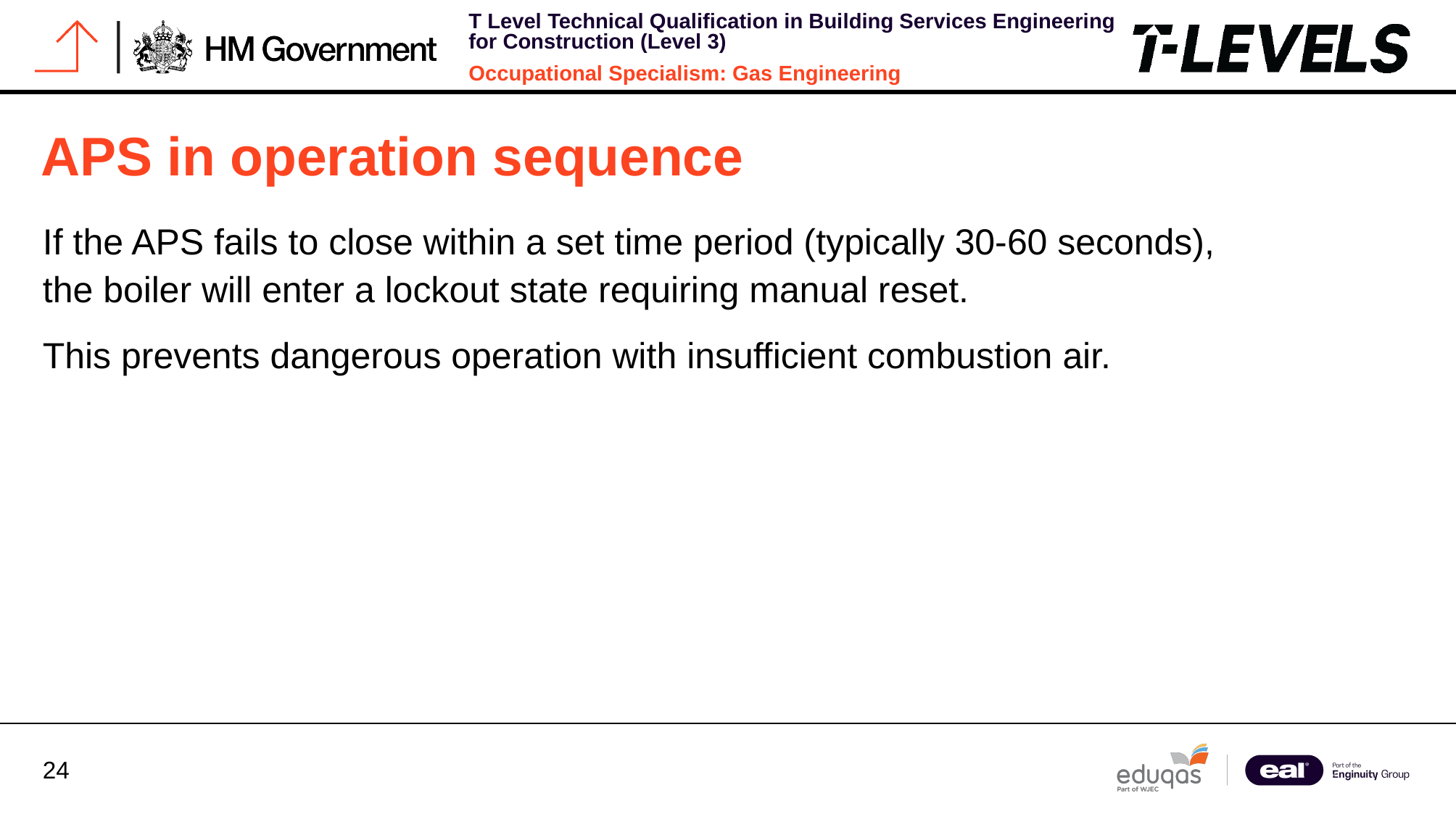

# APS in operation sequence
If the APS fails to close within a set time period (typically 30-60 seconds), the boiler will enter a lockout state requiring manual reset.
This prevents dangerous operation with insufficient combustion air.